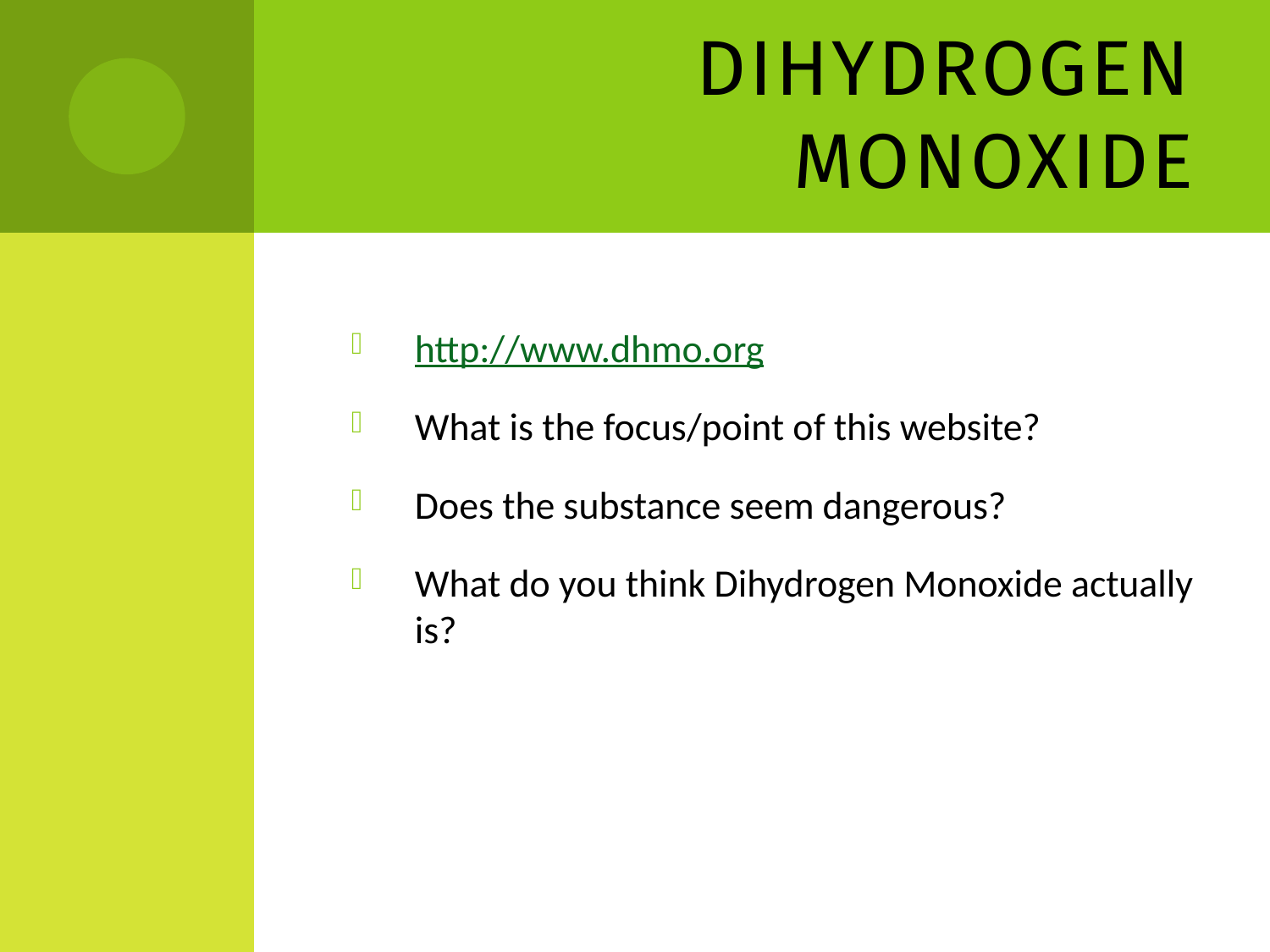

# Dihydrogen Monoxide
http://www.dhmo.org
What is the focus/point of this website?
Does the substance seem dangerous?
What do you think Dihydrogen Monoxide actually is?